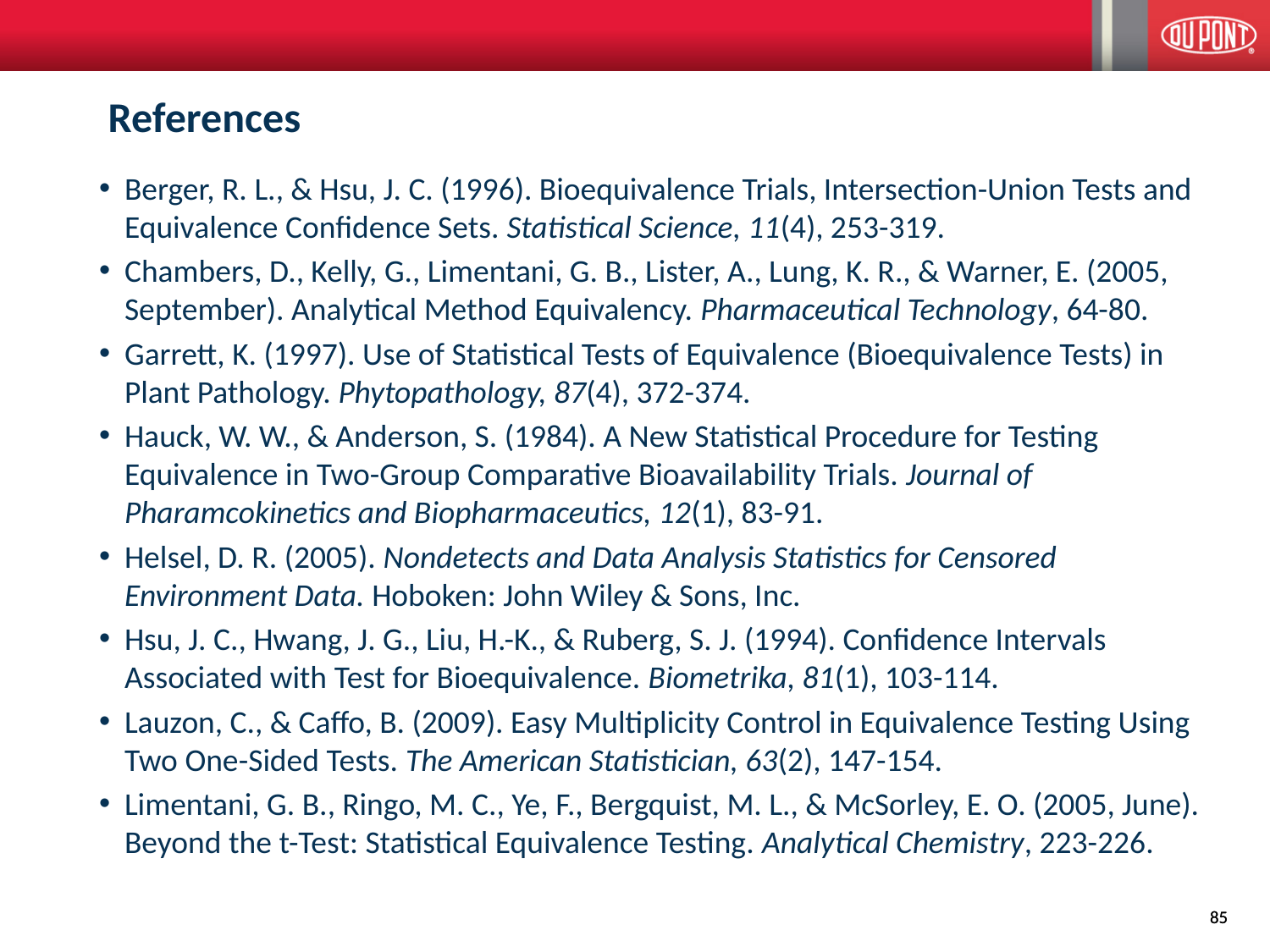

# References
Berger, R. L., & Hsu, J. C. (1996). Bioequivalence Trials, Intersection-Union Tests and Equivalence Confidence Sets. Statistical Science, 11(4), 253-319.
Chambers, D., Kelly, G., Limentani, G. B., Lister, A., Lung, K. R., & Warner, E. (2005, September). Analytical Method Equivalency. Pharmaceutical Technology, 64-80.
Garrett, K. (1997). Use of Statistical Tests of Equivalence (Bioequivalence Tests) in Plant Pathology. Phytopathology, 87(4), 372-374.
Hauck, W. W., & Anderson, S. (1984). A New Statistical Procedure for Testing Equivalence in Two-Group Comparative Bioavailability Trials. Journal of Pharamcokinetics and Biopharmaceutics, 12(1), 83-91.
Helsel, D. R. (2005). Nondetects and Data Analysis Statistics for Censored Environment Data. Hoboken: John Wiley & Sons, Inc.
Hsu, J. C., Hwang, J. G., Liu, H.-K., & Ruberg, S. J. (1994). Confidence Intervals Associated with Test for Bioequivalence. Biometrika, 81(1), 103-114.
Lauzon, C., & Caffo, B. (2009). Easy Multiplicity Control in Equivalence Testing Using Two One-Sided Tests. The American Statistician, 63(2), 147-154.
Limentani, G. B., Ringo, M. C., Ye, F., Bergquist, M. L., & McSorley, E. O. (2005, June). Beyond the t-Test: Statistical Equivalence Testing. Analytical Chemistry, 223-226.